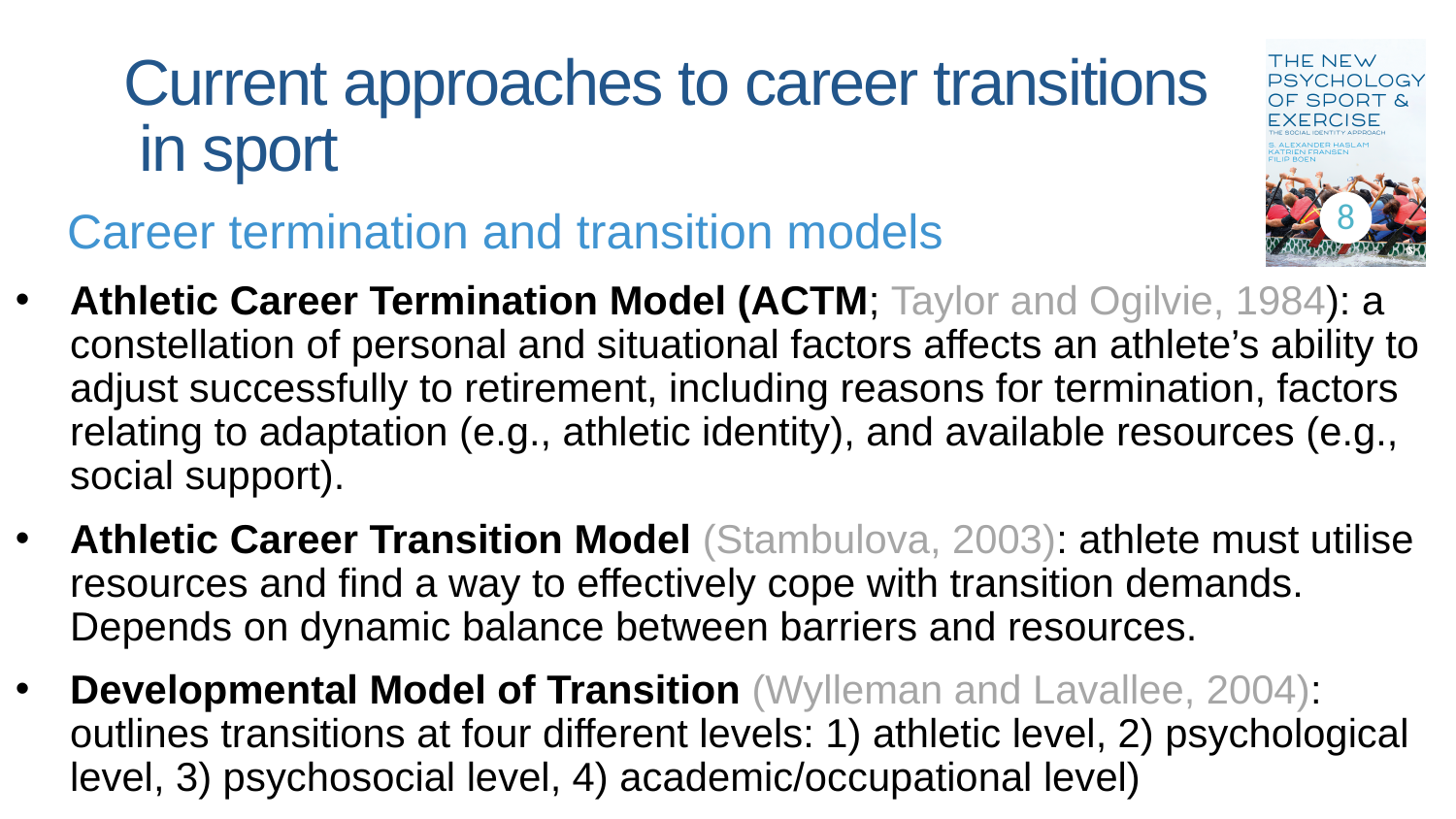

# Current approaches to career transitions in sport
8
Career termination and transition models
Athletic Career Termination Model (ACTM; Taylor and Ogilvie, 1984): a constellation of personal and situational factors affects an athlete’s ability to adjust successfully to retirement, including reasons for termination, factors relating to adaptation (e.g., athletic identity), and available resources (e.g., social support).
Athletic Career Transition Model (Stambulova, 2003): athlete must utilise resources and find a way to effectively cope with transition demands. Depends on dynamic balance between barriers and resources.
Developmental Model of Transition (Wylleman and Lavallee, 2004): outlines transitions at four different levels: 1) athletic level, 2) psychological level, 3) psychosocial level, 4) academic/occupational level)